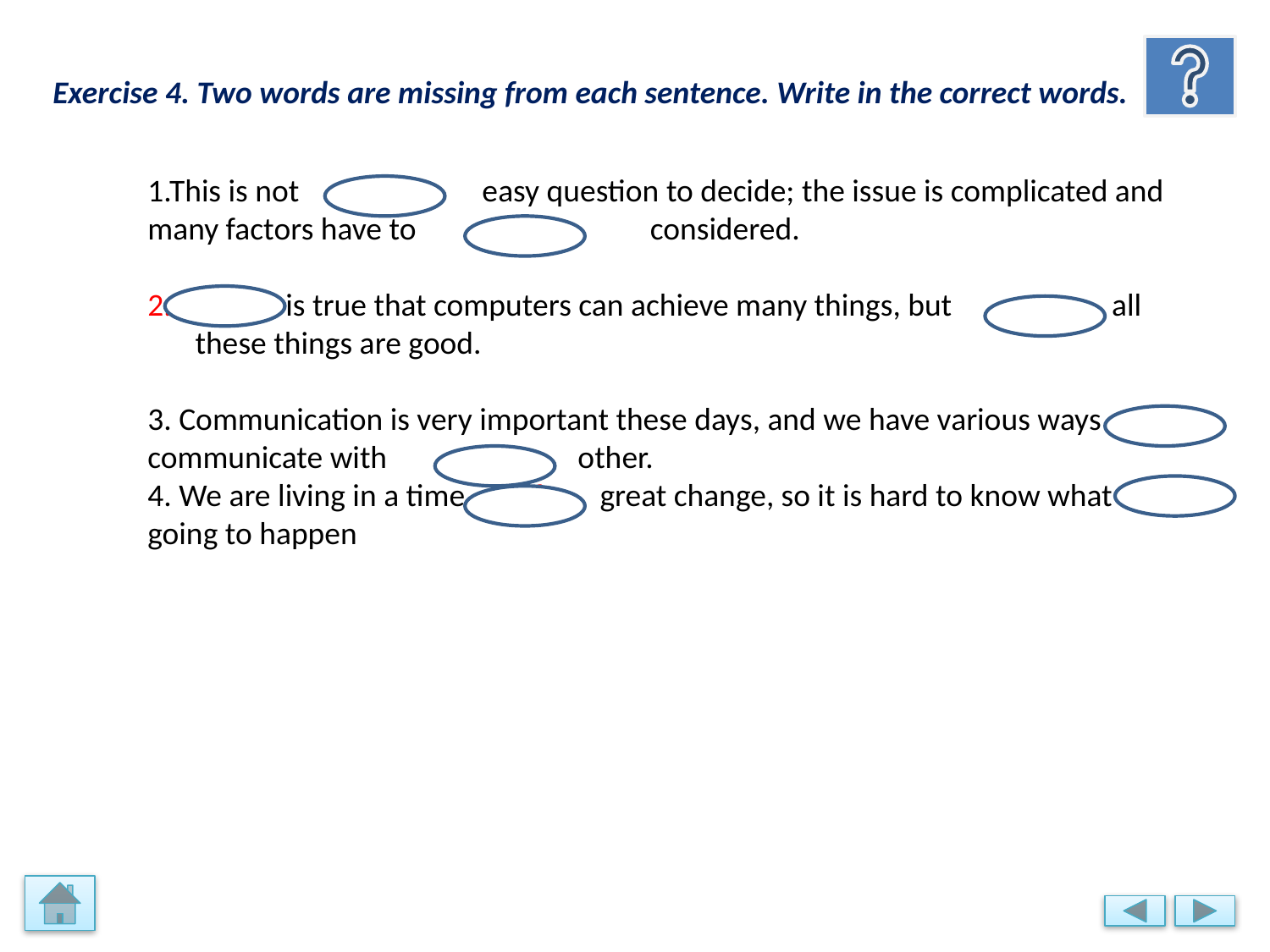

Exercise 4. Two words are missing from each sentence. Write in the correct words.

1.This is not         an            easy question to decide; the issue is complicated and many factors have to            be                considered.

It          is true that computers can achieve many things, but        not        all these things are good.

3. Communication is very important these days, and we have various ways    to     communicate with          each        other.
4. We are living in a time       of        great change, so it is hard to know what     is    going to happen